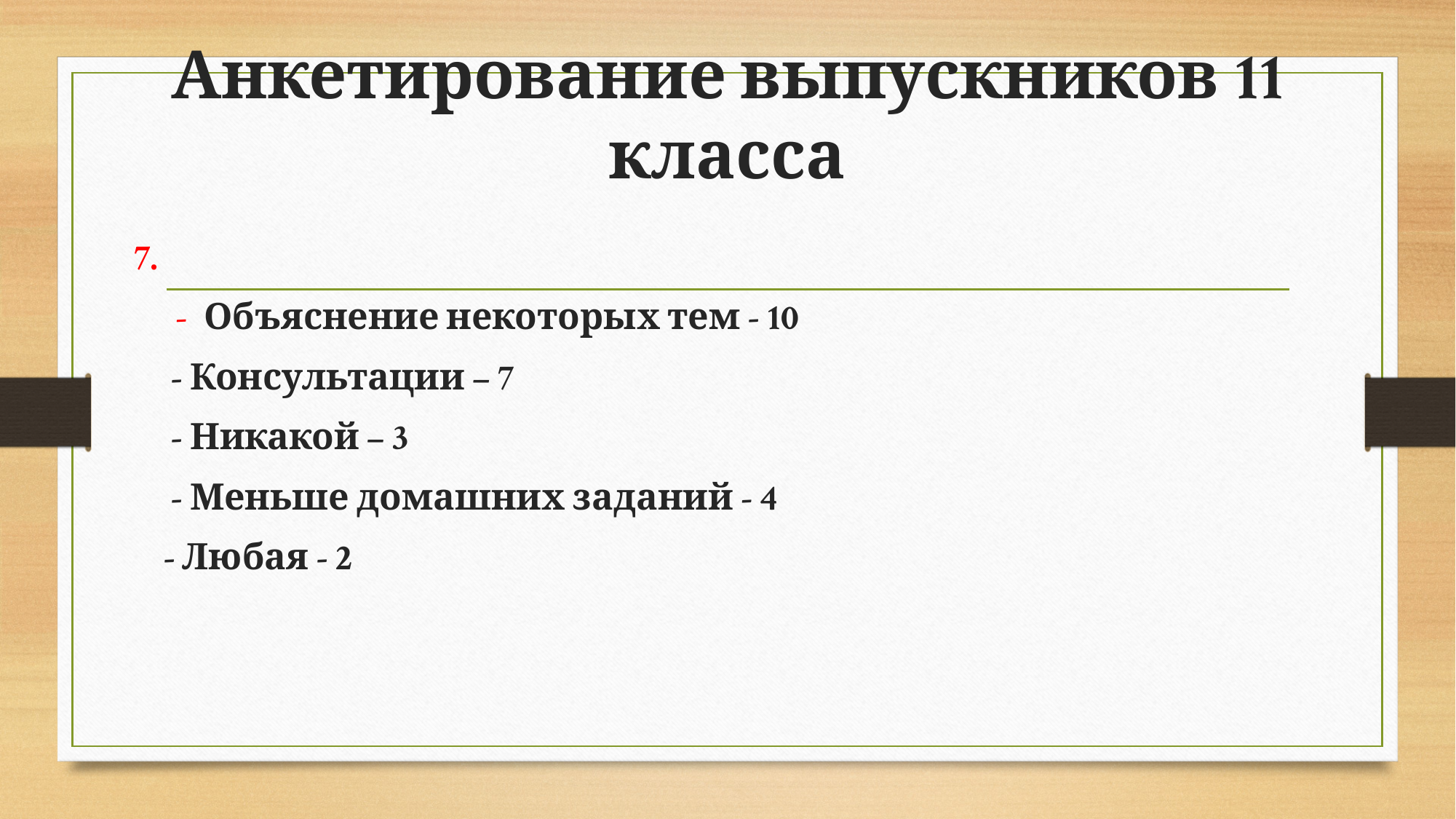

# Анкетирование выпускников 11 класса
7.
     -  Объяснение некоторых тем - 10
     - Консультации – 7
     - Никакой – 3
     - Меньше домашних заданий - 4
    - Любая - 2